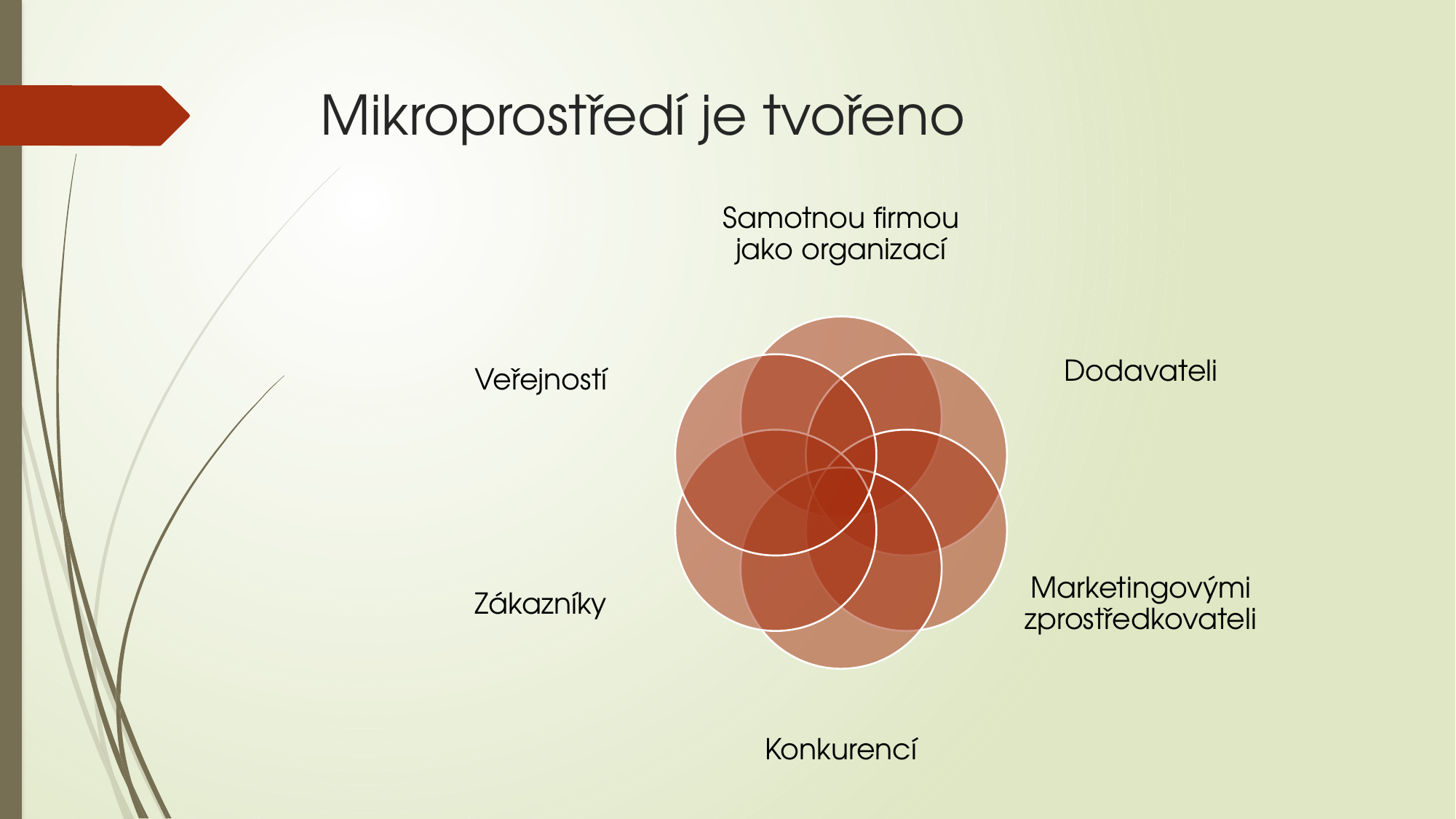

# Mikroprostředí je tvořeno
Samotnou firmou jako organizací
Dodavateli
Marketingovými zprostředkovateli
Konkurencí
Zákazníky
Veřejností